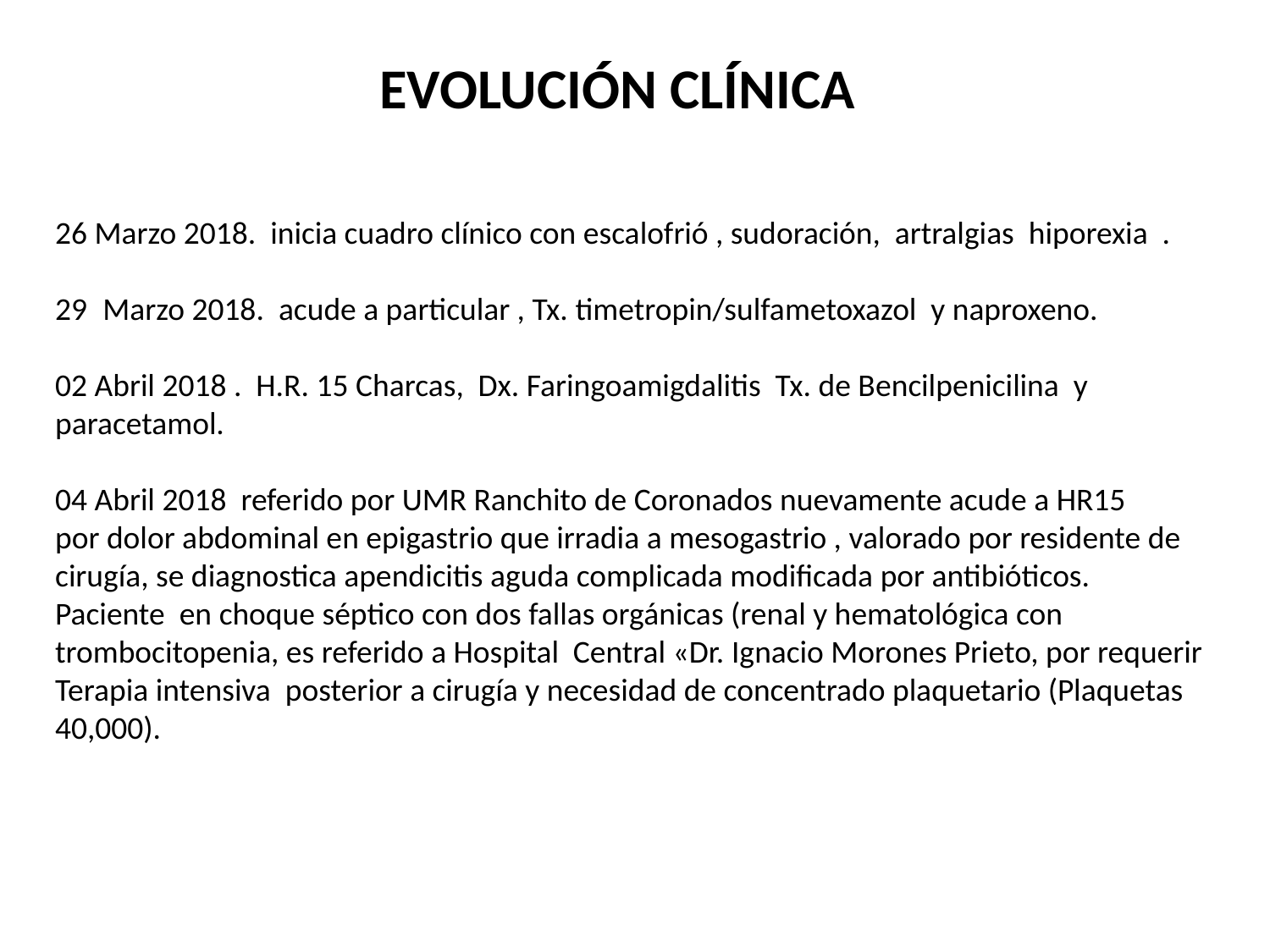

EVOLUCIÓN CLÍNICA
26 Marzo 2018.  inicia cuadro clínico con escalofrió , sudoración,  artralgias  hiporexia  .

Marzo 2018.  acude a particular , Tx. timetropin/sulfametoxazol  y naproxeno.

02 Abril 2018 .  H.R. 15 Charcas,  Dx. Faringoamigdalitis  Tx. de Bencilpenicilina  y paracetamol.

04 Abril 2018  referido por UMR Ranchito de Coronados nuevamente acude a HR15
por dolor abdominal en epigastrio que irradia a mesogastrio , valorado por residente de cirugía, se diagnostica apendicitis aguda complicada modificada por antibióticos.
Paciente  en choque séptico con dos fallas orgánicas (renal y hematológica con trombocitopenia, es referido a Hospital  Central «Dr. Ignacio Morones Prieto, por requerir
Terapia intensiva  posterior a cirugía y necesidad de concentrado plaquetario (Plaquetas 40,000).